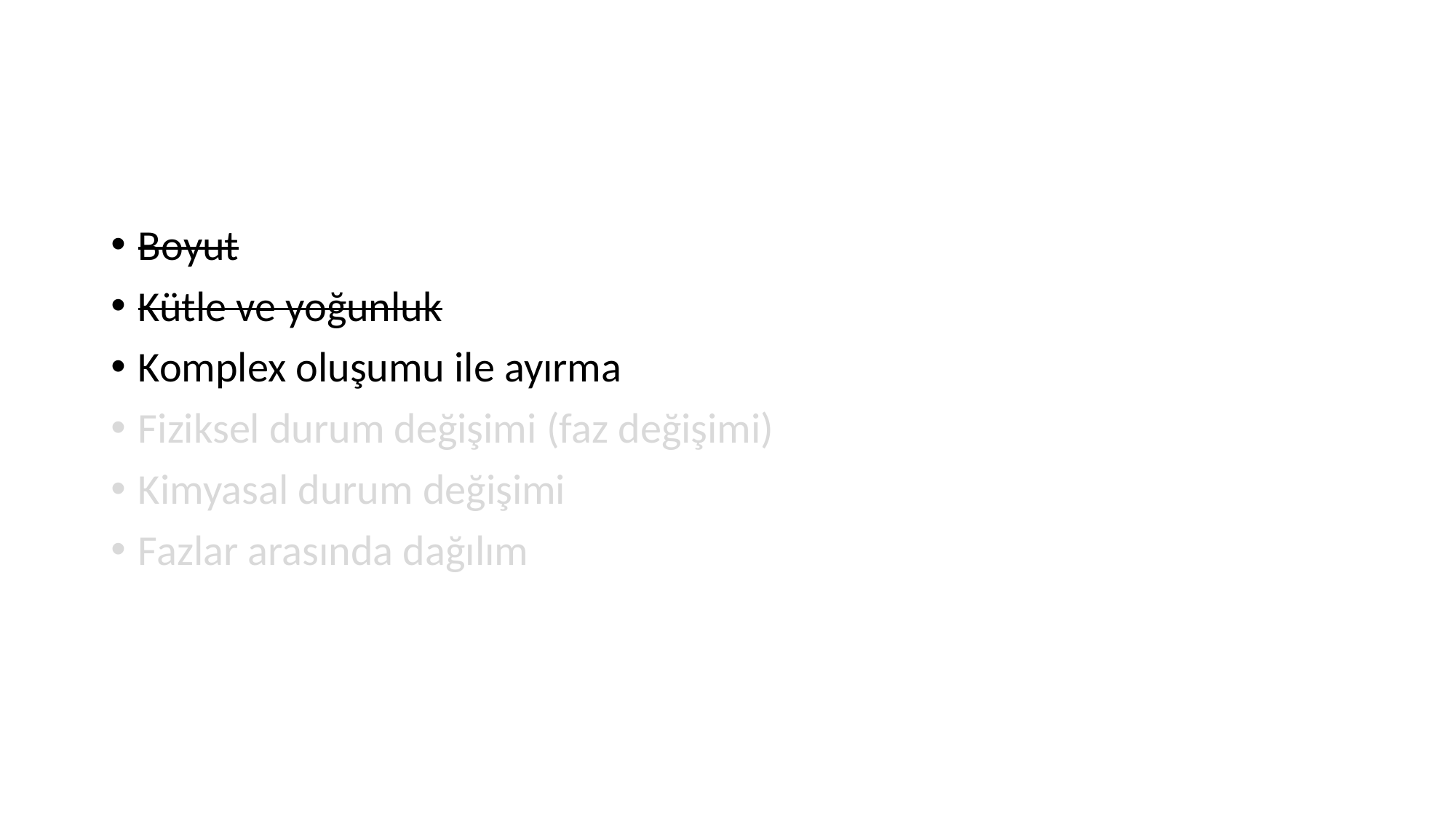

Boyut
Kütle ve yoğunluk
Komplex oluşumu ile ayırma
Fiziksel durum değişimi (faz değişimi)
Kimyasal durum değişimi
Fazlar arasında dağılım